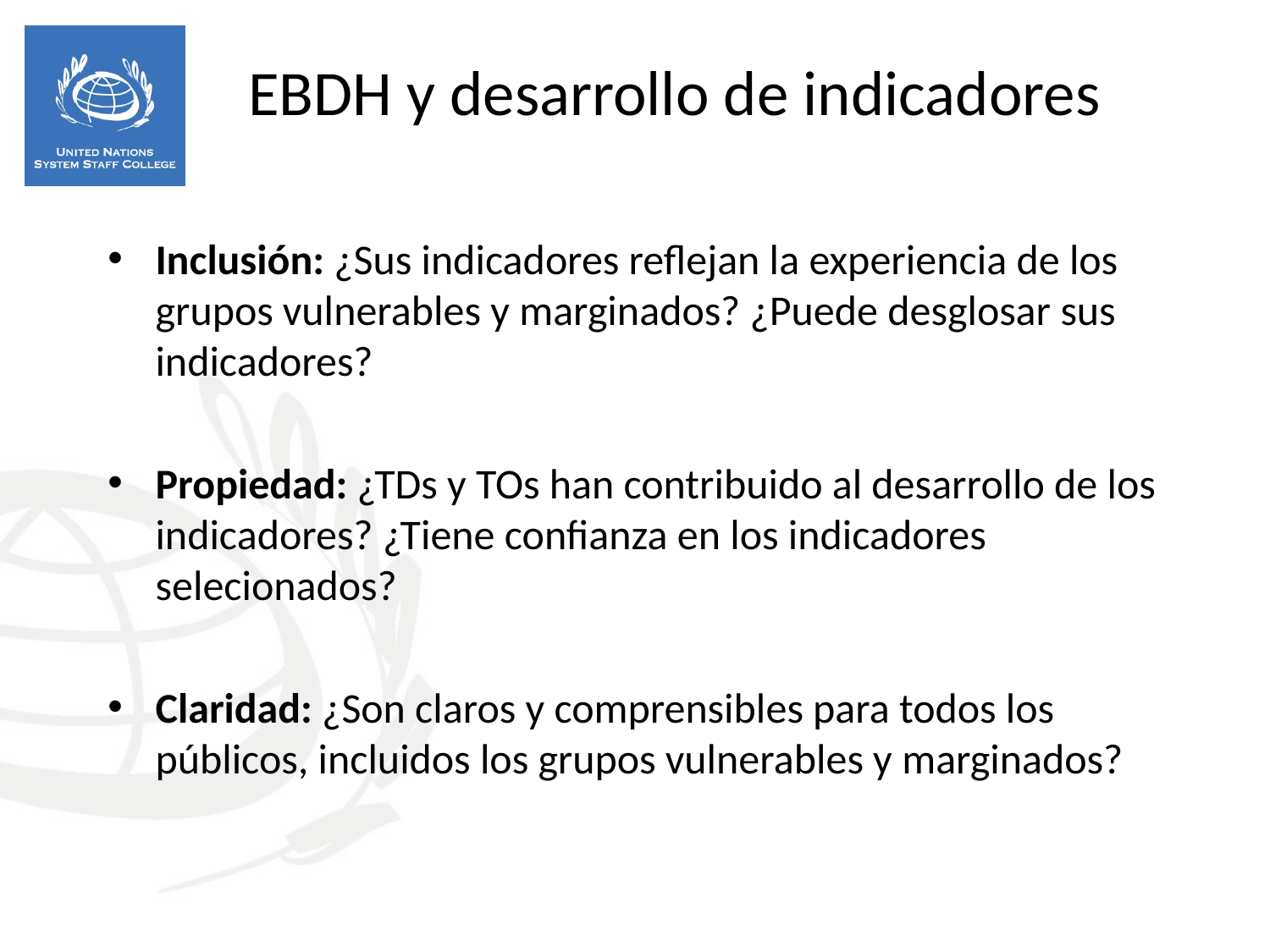

EBDH y desarrollo de indicadores
Inclusión: ¿Sus indicadores reflejan la experiencia de los grupos vulnerables y marginados? ¿Puede desglosar sus indicadores?

Propiedad: ¿TDs y TOs han contribuido al desarrollo de los indicadores? ¿Tiene confianza en los indicadores selecionados?

Claridad: ¿Son claros y comprensibles para todos los públicos, incluidos los grupos vulnerables y marginados?